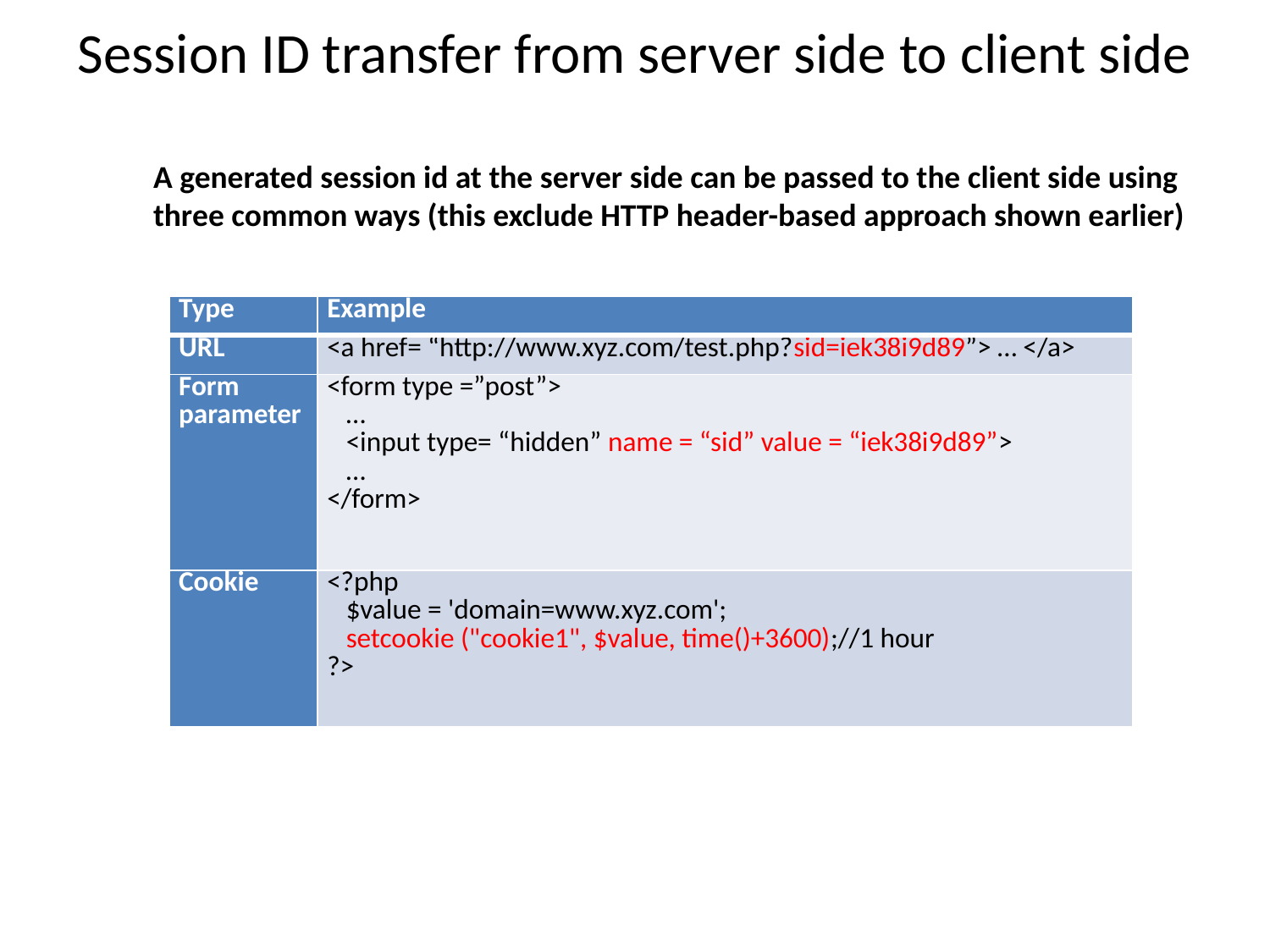

# Session ID transfer from server side to client side
A generated session id at the server side can be passed to the client side using
three common ways (this exclude HTTP header-based approach shown earlier)
| Type | Example |
| --- | --- |
| URL | <a href= “http://www.xyz.com/test.php?sid=iek38i9d89”> … </a> |
| Form parameter | <form type =”post”> … <input type= “hidden” name = “sid” value = “iek38i9d89”> … </form> |
| Cookie | <?php $value = 'domain=www.xyz.com'; setcookie ("cookie1", $value, time()+3600);//1 hour ?> |